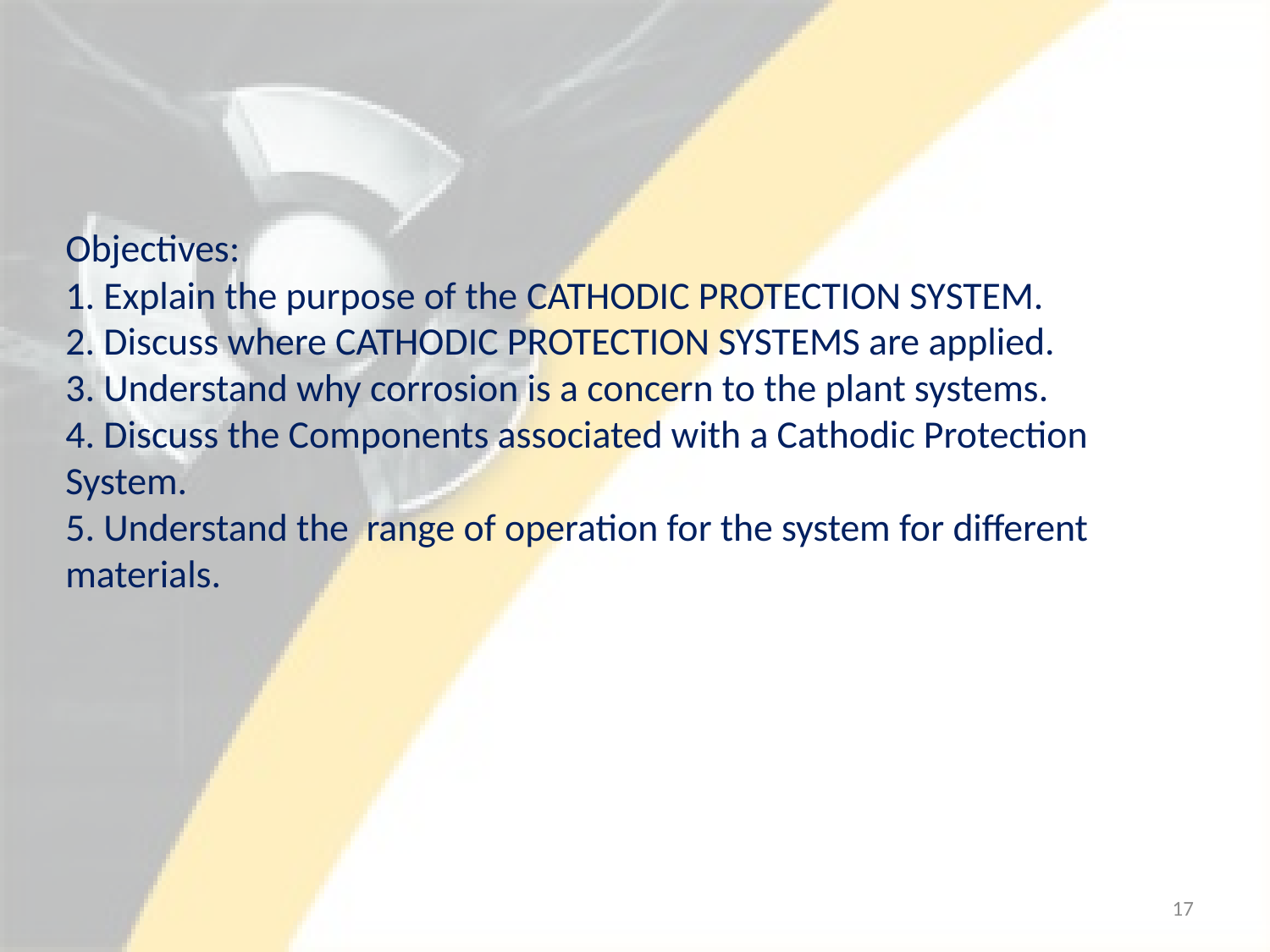

# Objectives: 1. Explain the purpose of the CATHODIC PROTECTION SYSTEM. 2. Discuss where CATHODIC PROTECTION SYSTEMS are applied. 3. Understand why corrosion is a concern to the plant systems. 4. Discuss the Components associated with a Cathodic Protection System. 5. Understand the  range of operation for the system for different materials.
17